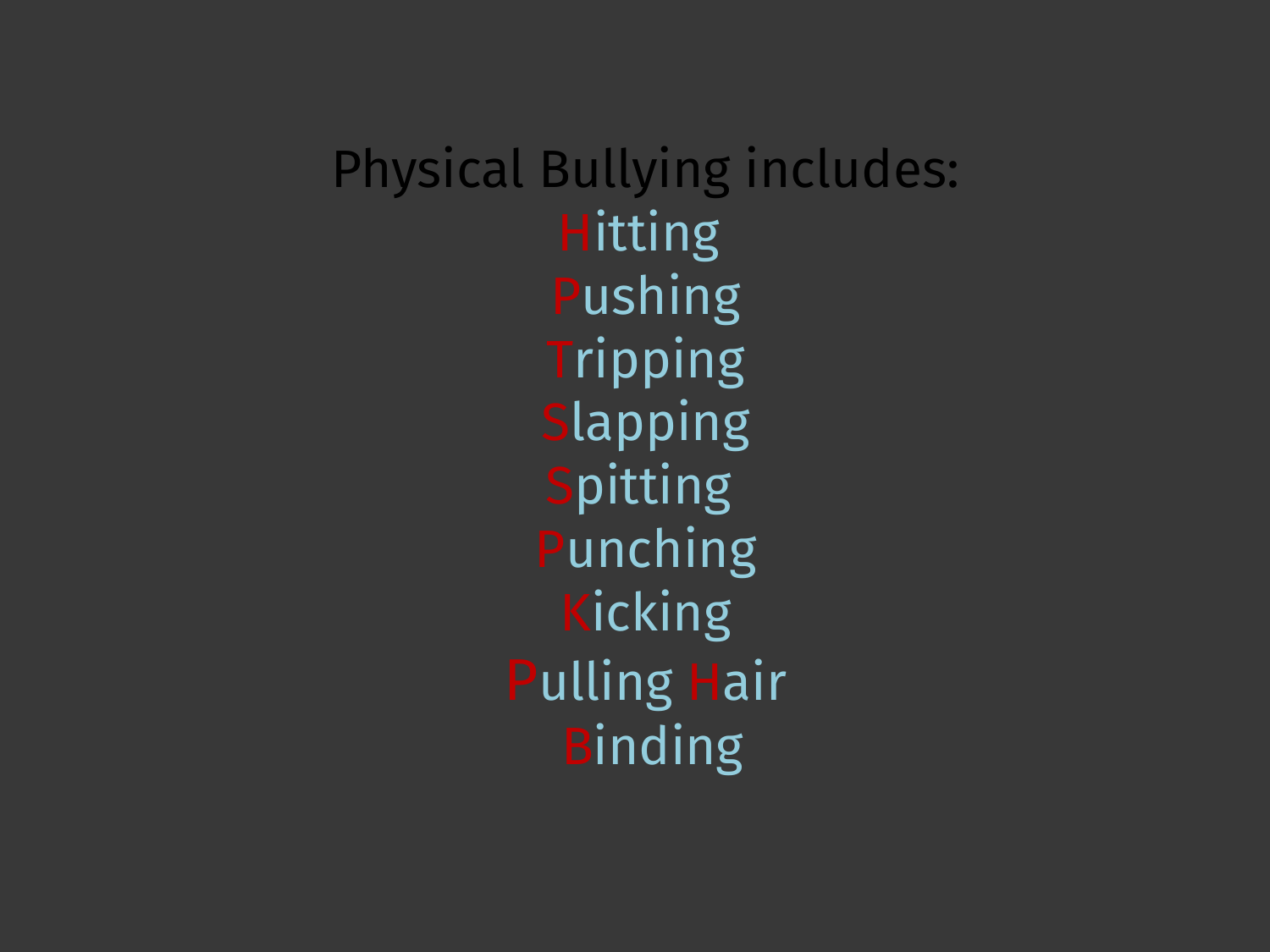

# Physical Bullying includes: Hitting Pushing Tripping Slapping Spitting Punching Kicking Pulling Hair Binding